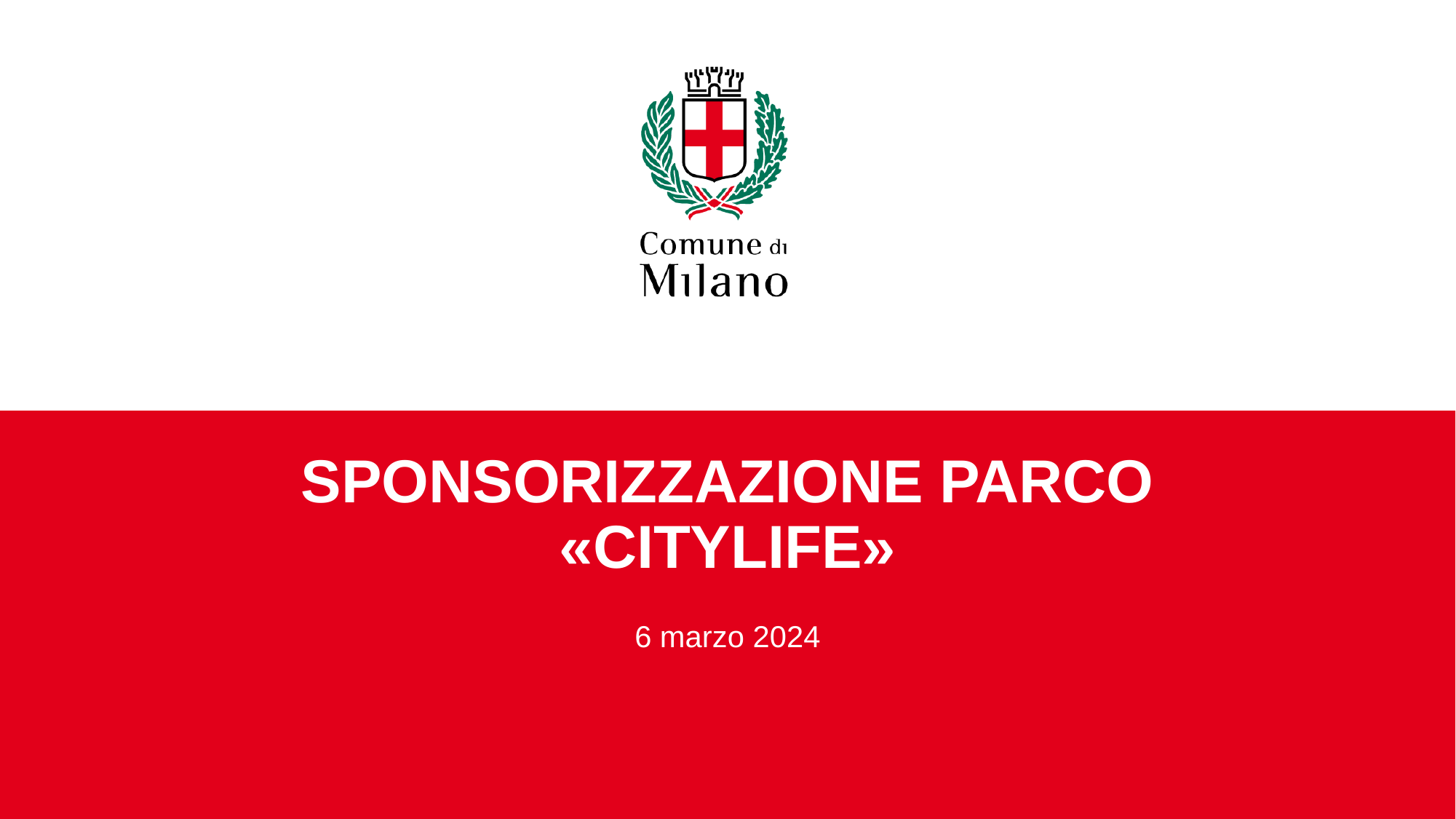

# Sponsorizzazione parco «CityLife»
6 marzo 2024